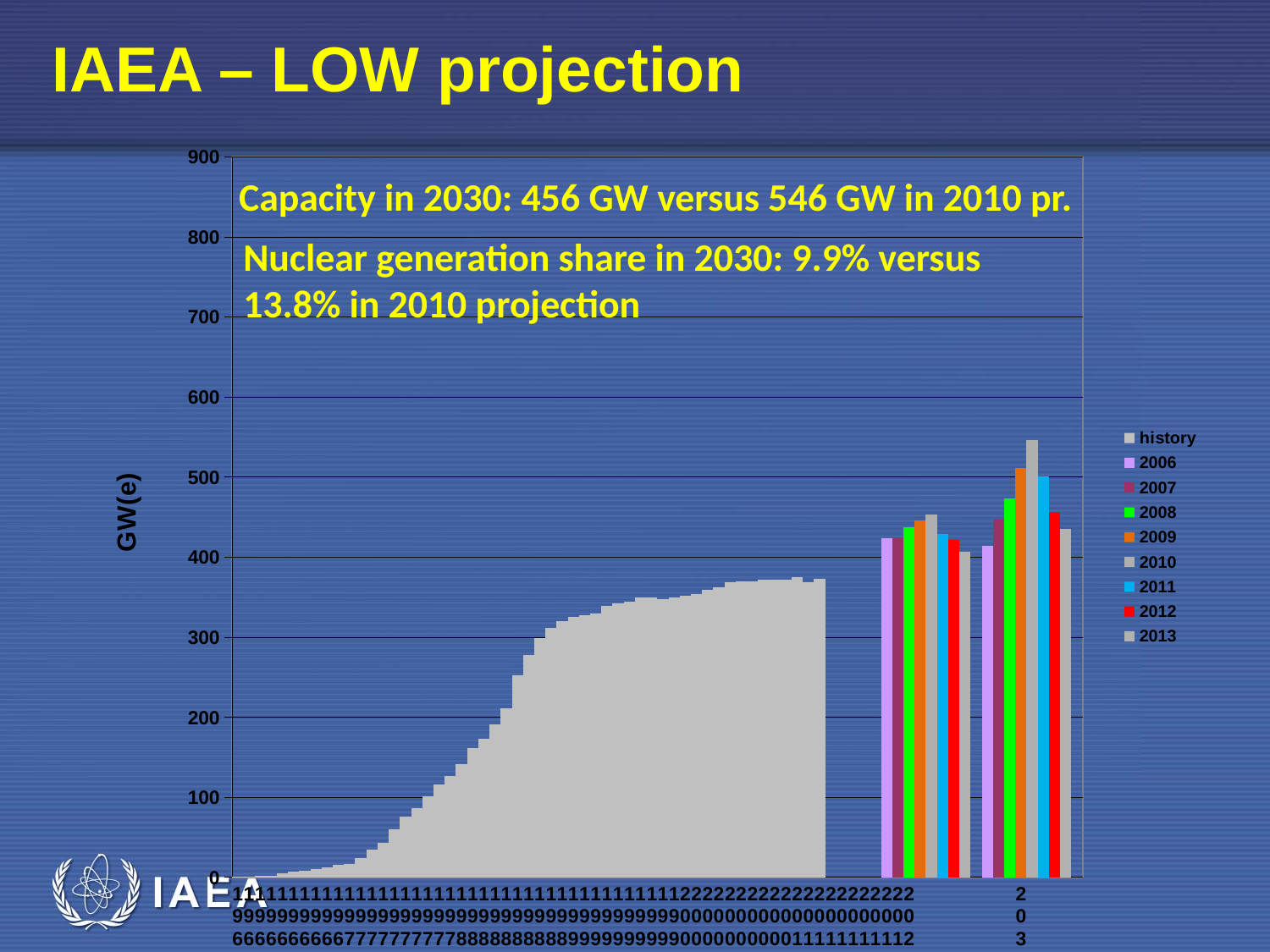

# IAEA – LOW projection

[unsupported chart]

Capacity in 2030: 456 GW versus 546 GW in 2010 pr.
Nuclear generation share in 2030: 9.9% versus
13.8% in 2010 projection